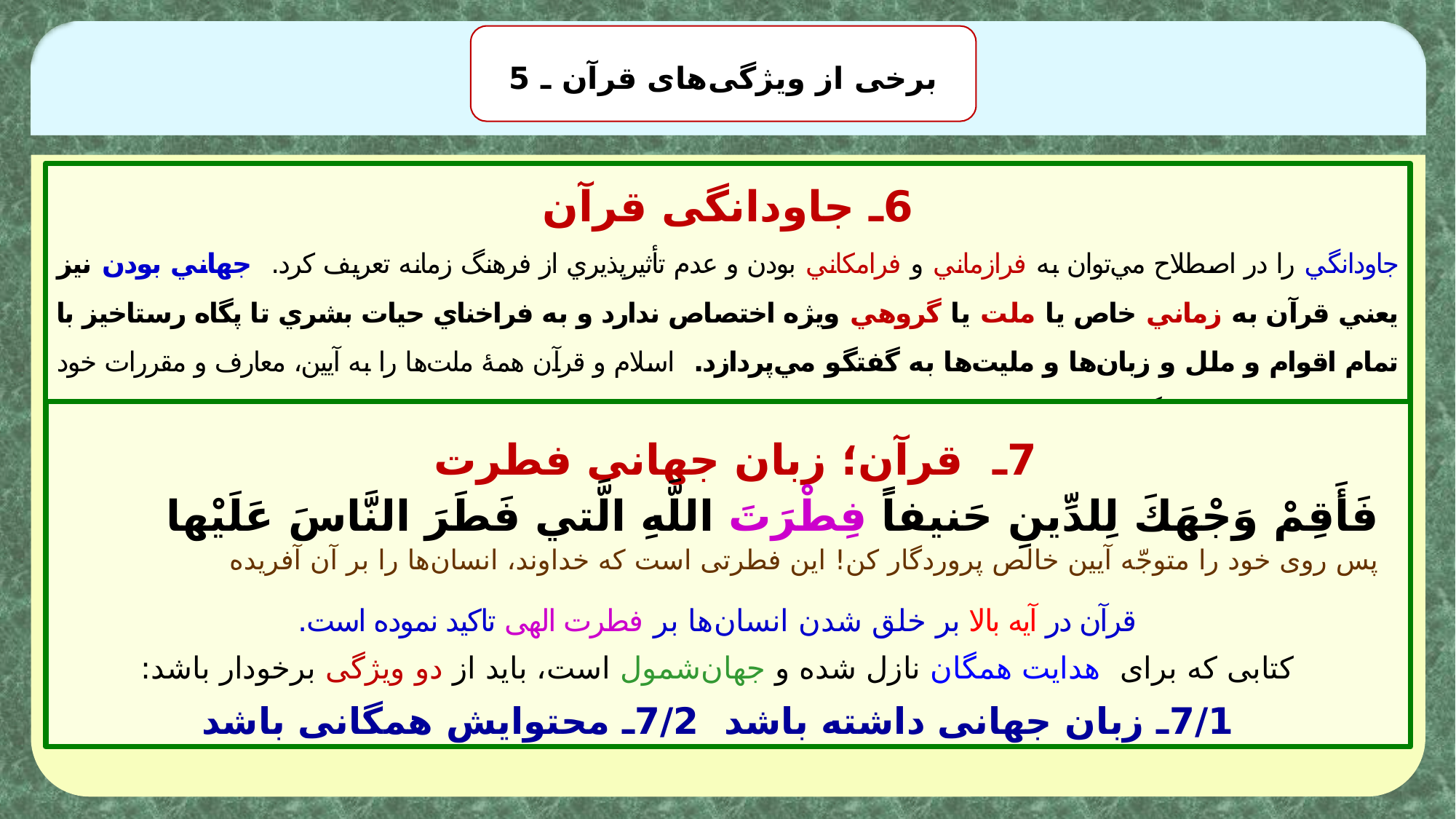

برخی از ویژگی‌های قرآن ـ 5

6ـ جاودانگی قرآن
جاودانگي را در اصطلاح مي‌توان به فرازماني و فرامكاني بودن و عدم تأثيرپذيري از فرهنگ زمانه تعريف كرد.  جهاني بودن نيز يعني قرآن به زماني خاص يا ملت يا گروهي ويژه اختصاص ندارد و به فراخناي حيات بشري تا پگاه رستاخيز با تمام اقوام و ملل و زبان‌ها و مليت‌ها به گفتگو مي‌پردازد.  اسلام و قرآن همۀ ملت‌ها را به آيين، معارف و مقررات خود دعوت كرده و هيچ فرد، گروه، ملت و نژادي را استثنا نكرده است.
7ـ  قرآن؛ زبان جهانی فطرت
فَأَقِمْ وَجْهَكَ لِلدِّينِ حَنيفاً فِطْرَتَ اللَّهِ الَّتي‏ فَطَرَ النَّاسَ عَلَيْها
پس روى خود را متوجّه آيين خالص پروردگار كن! اين فطرتى است كه خداوند، انسان‌ها را بر آن آفريده
قرآن در آیه بالا بر خلق شدن انسان‌ها بر فطرت الهی تاکید نموده است.
كتابی كه برای  هدايت همگان نازل شده و جهان‌شمول است، بايد از دو ويژگی برخودار باشد:
7/1ـ زبان جهانی داشته باشد  7/2ـ محتوایش همگانی باشد